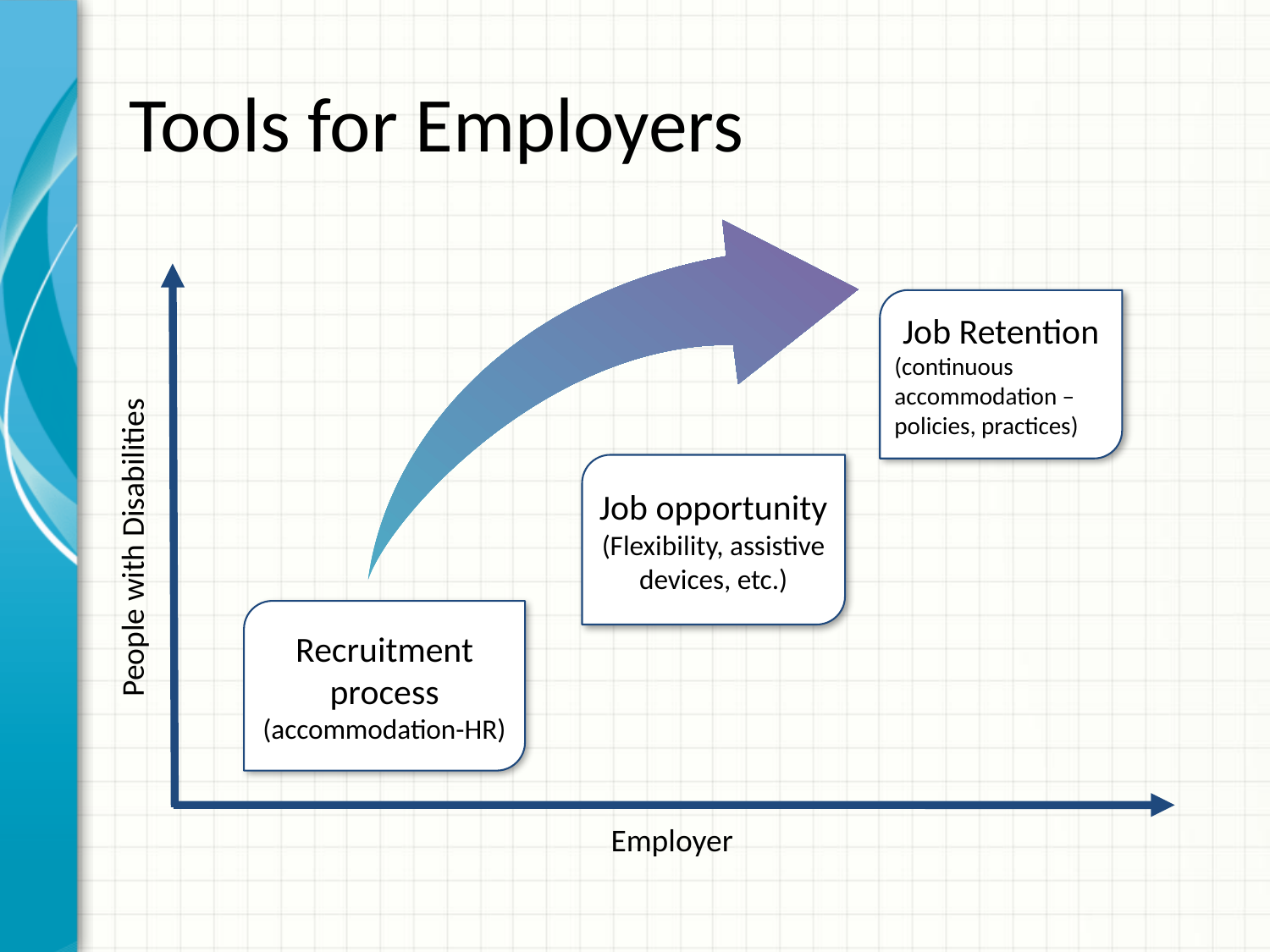

# Tools for Employers

Job Retention
(continuous accommodation – policies, practices)
Job opportunity
(Flexibility, assistive devices, etc.)
People with Disabilities
Recruitment process
(accommodation-HR)

Employer